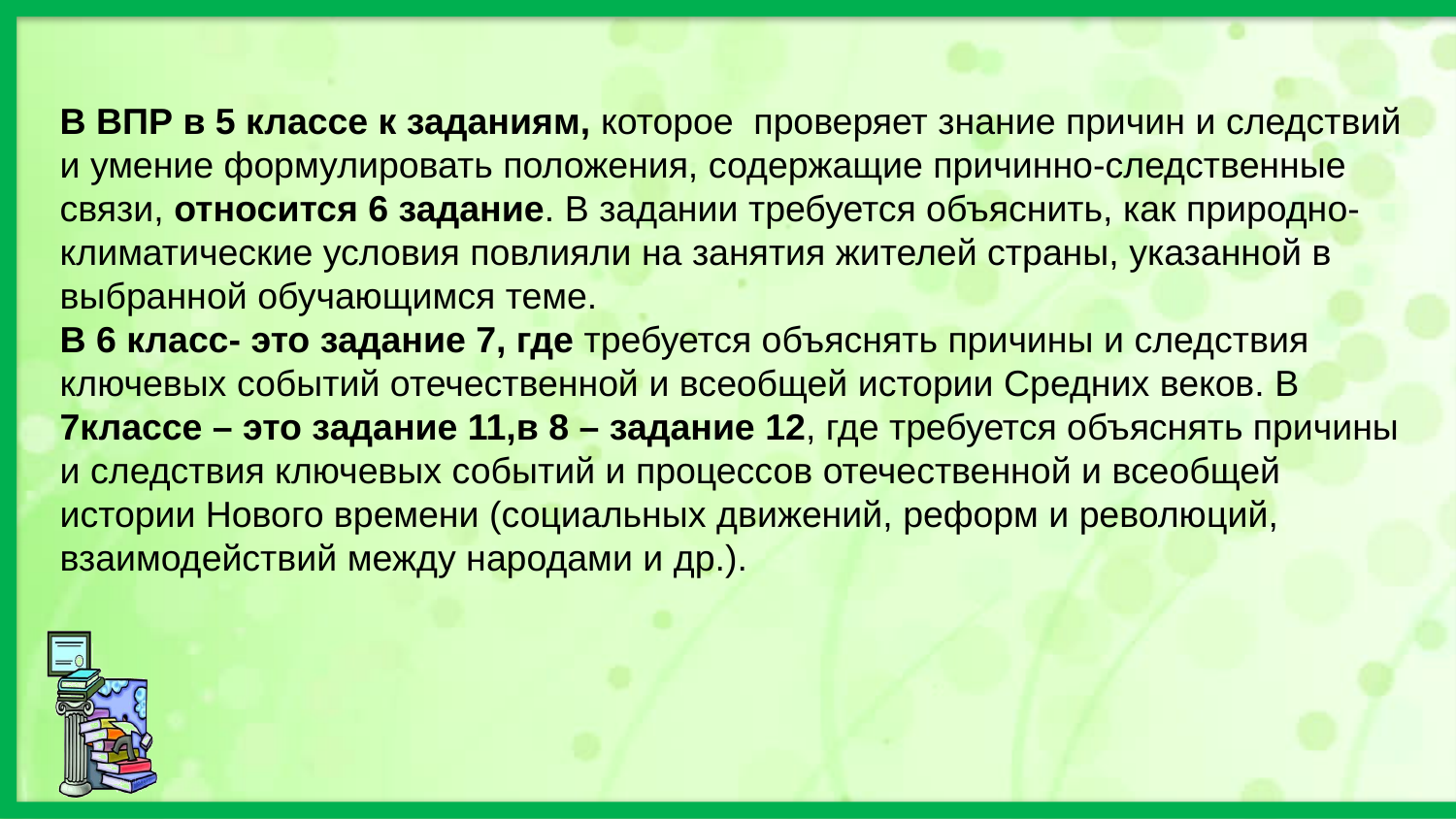

В ВПР в 5 классе к заданиям, которое  проверяет знание причин и следствий и умение формулировать положения, содержащие причинно-следственные связи, относится 6 задание. В задании требуется объяснить, как природно- климатические условия повлияли на занятия жителей страны, указанной в выбранной обучающимся теме.
В 6 класс- это задание 7, где требуется объяснять причины и следствия ключевых событий отечественной и всеобщей истории Средних веков. В 7классе – это задание 11,в 8 – задание 12, где требуется объяснять причины и следствия ключевых событий и процессов отечественной и всеобщей истории Нового времени (социальных движений, реформ и революций, взаимодействий между народами и др.).